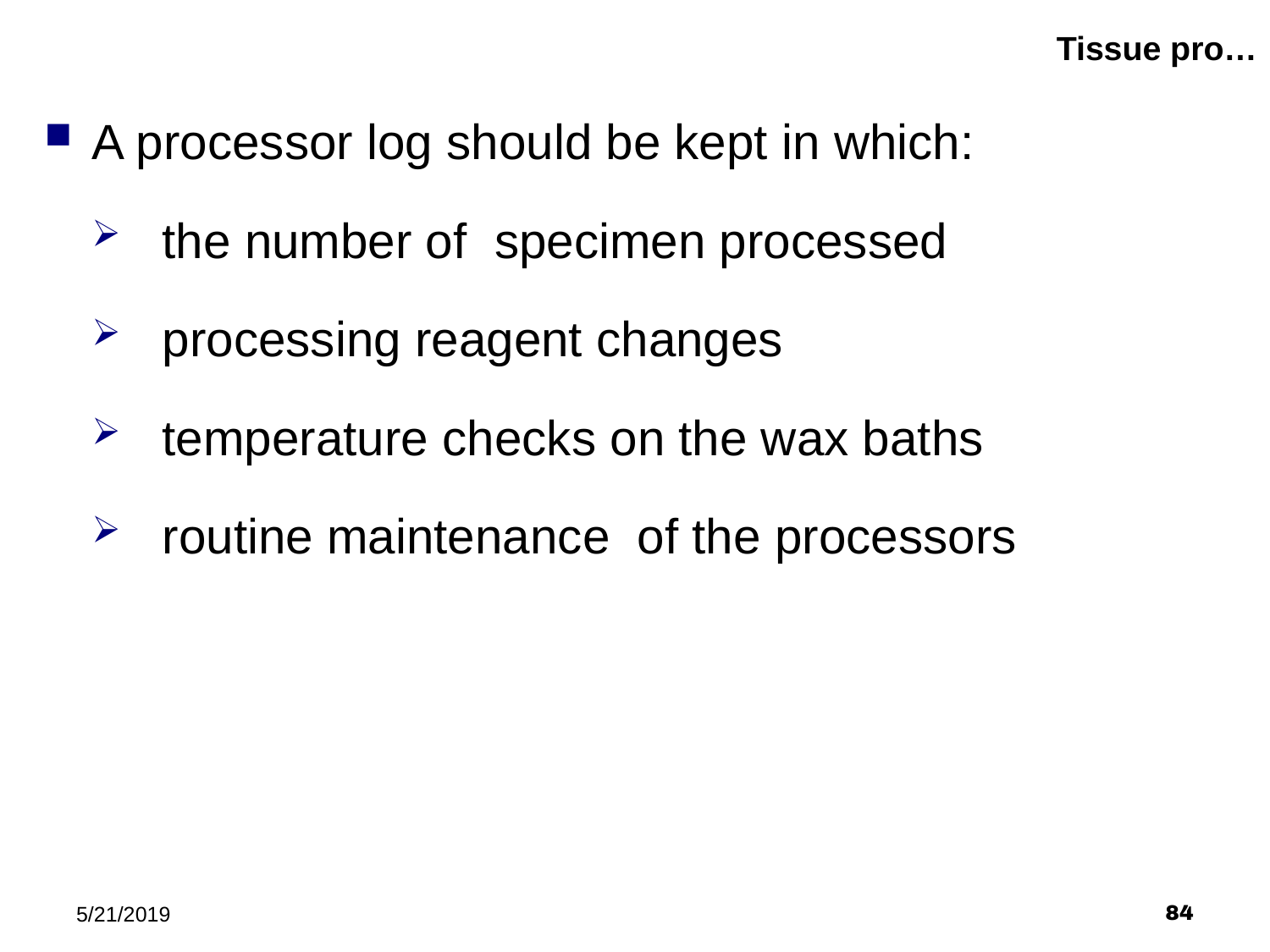

# Tissue pro…
A processor log should be kept in which:
   the number of  specimen processed
   processing reagent changes
   temperature checks on the wax baths
   routine maintenance  of the processors

5/21/2019
84